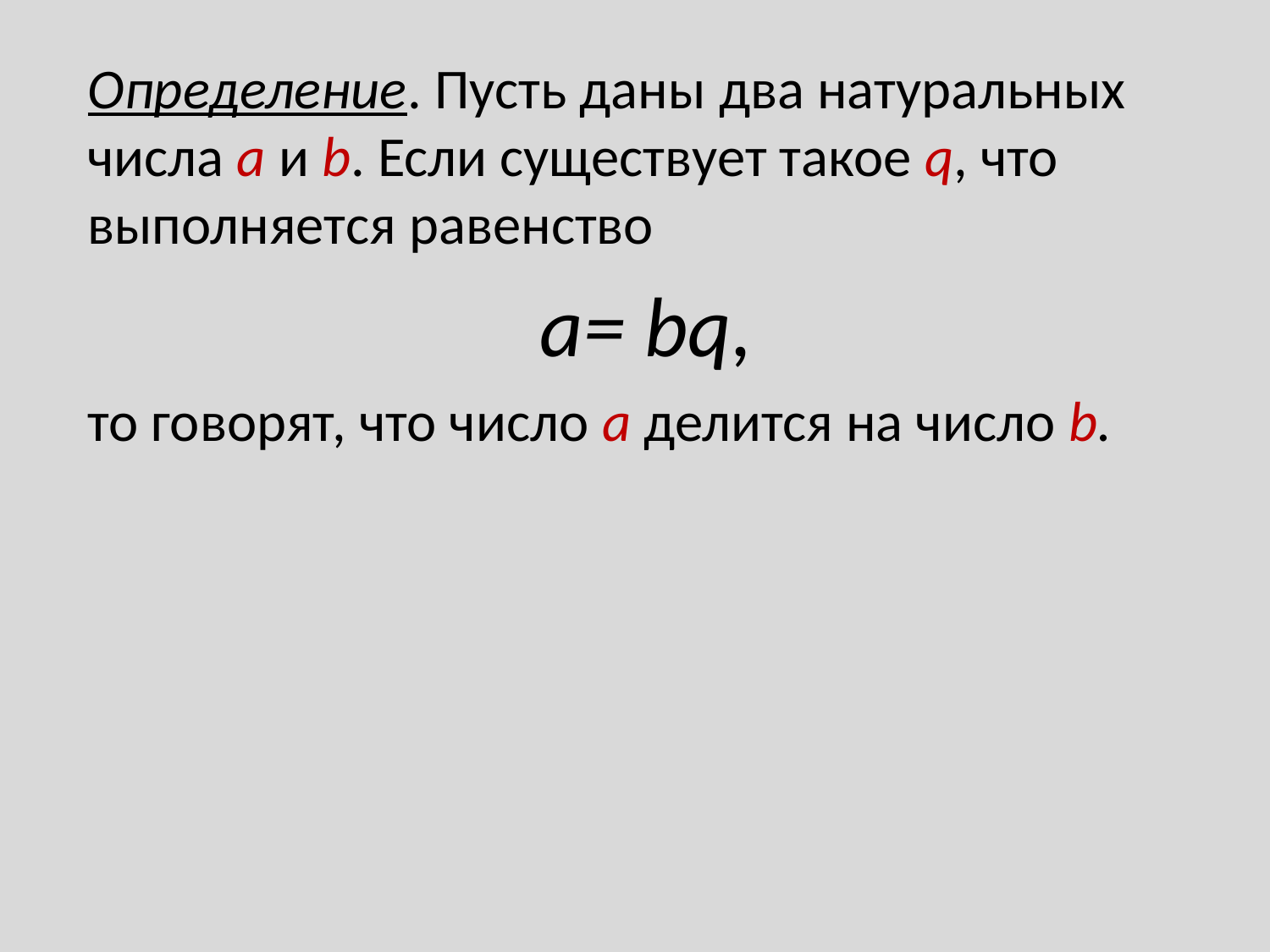

Определение. Пусть даны два натуральных числа а и b. Если существует такое q, что выполняется равенство
a= bq,
то говорят, что число a делится на число b.